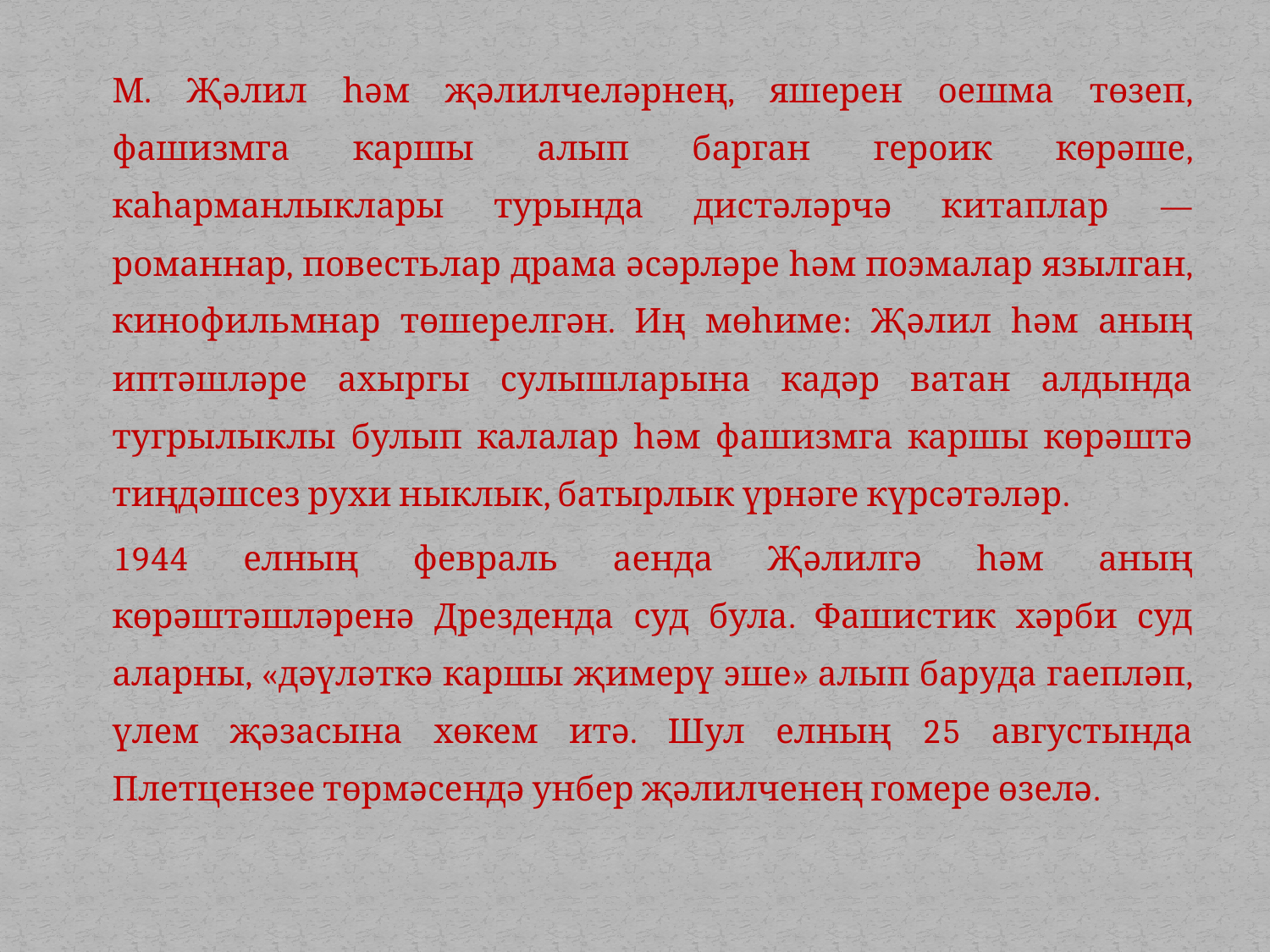

#
		М. Җәлил һәм җәлилчеләрнең, яшерен оешма төзеп, фашизмга каршы алып барган героик көрәше, каһарманлыклары турында дистәләрчә китаплар — романнар, повестьлар драма әсәрләре һәм поэмалар язылган, кинофильмнар төшерелгән. Иң мөһиме: Җәлил һәм аның иптәшләре ахыргы сулышларына кадәр ватан алдында тугрылыклы булып калалар һәм фашизмга каршы көрәштә тиңдәшсез рухи ныклык, батырлык үрнәге күрсәтәләр.
		1944 елның февраль аенда Җәлилгә һәм аның көрәштәшләренә Дрезденда суд була. Фашистик хәрби суд аларны, «дәүләткә каршы җимерү эше» алып баруда гаепләп, үлем җәзасына хөкем итә. Шул елның 25 августында Плетцензее төрмәсендә унбер җәлилченең гомере өзелә.